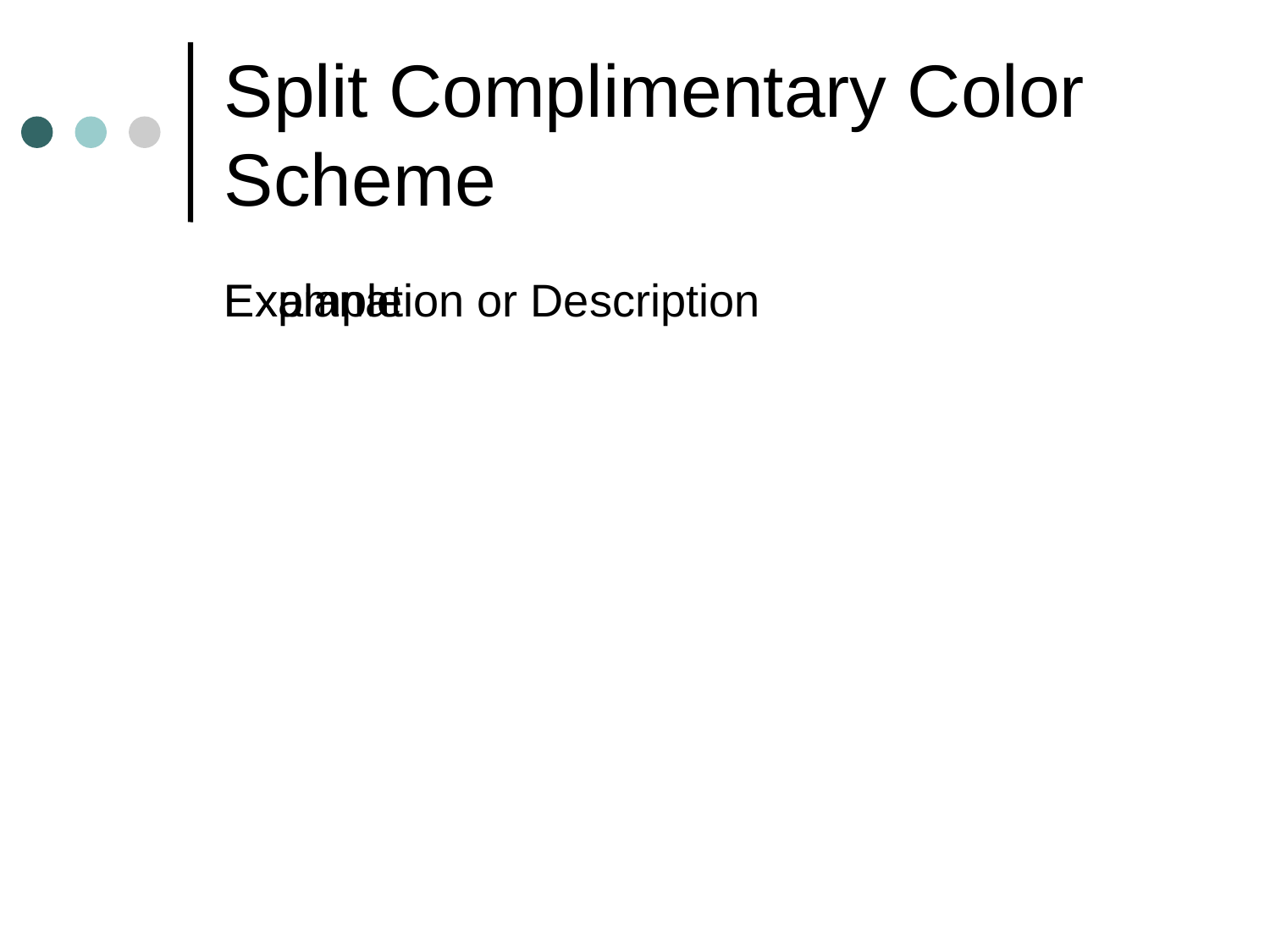

# Split Complimentary Color Scheme
Explanation or Description
Example